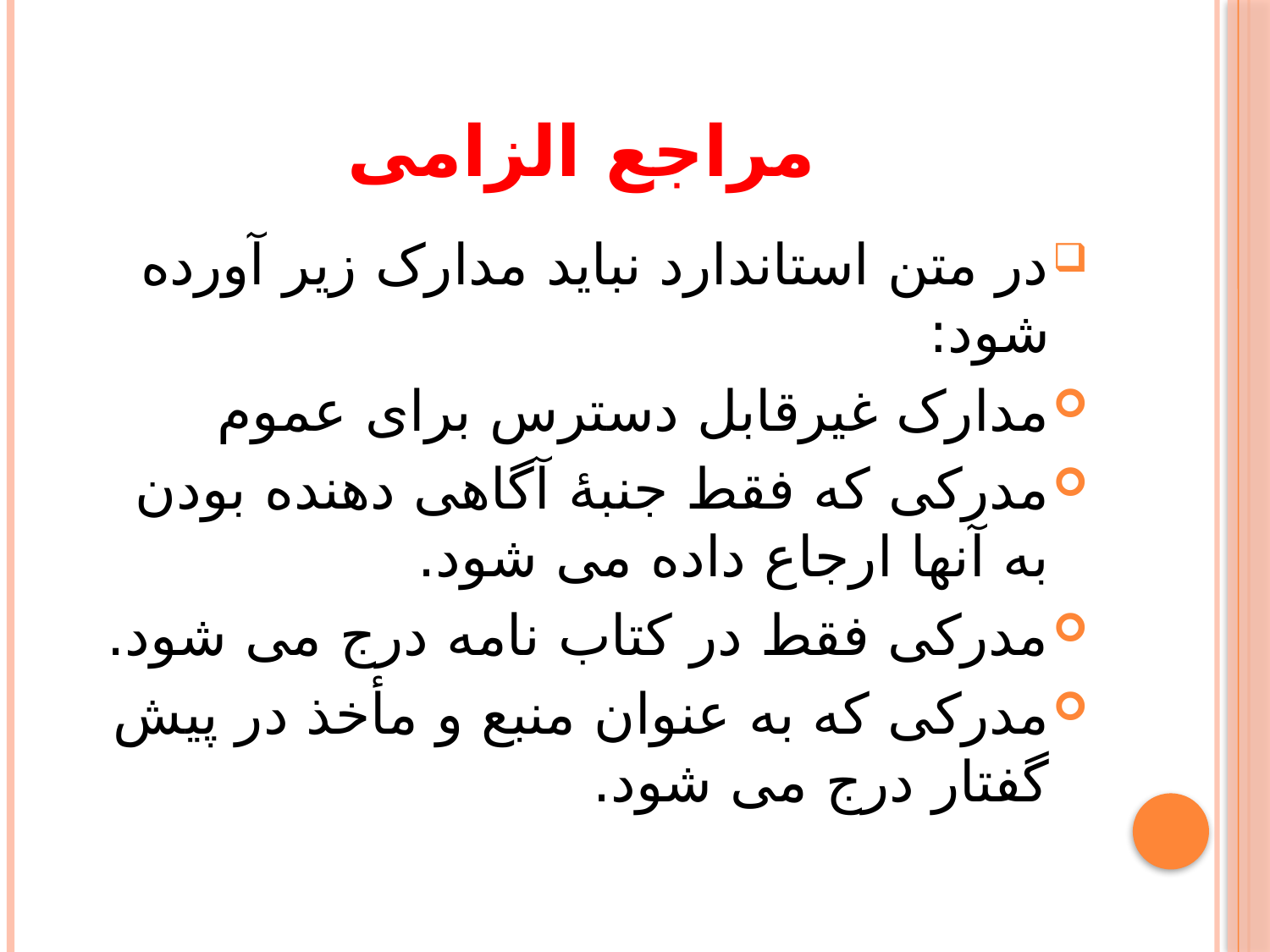

# مراجع الزامی
در متن استاندارد نباید مدارک زیر آورده شود:
مدارک غیرقابل دسترس برای عموم
مدرکی که فقط جنبۀ آگاهی دهنده بودن به آنها ارجاع داده می شود.
مدرکی فقط در کتاب نامه درج می شود.
مدرکی که به عنوان منبع و مأخذ در پیش گفتار درج می شود.